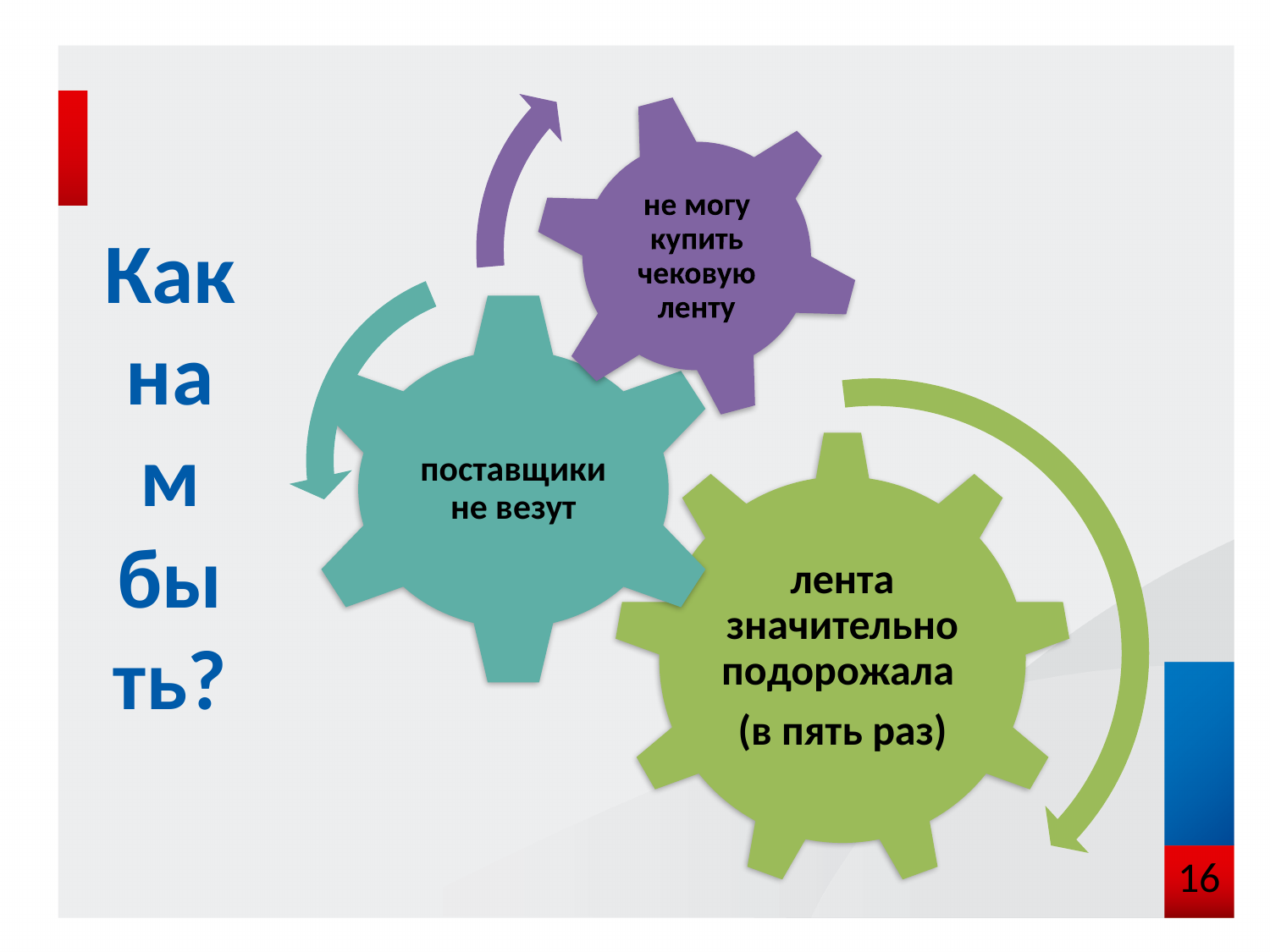

лента значительно подорожала
(в пять раз)
поставщики не везут
не могу купить чековую ленту
# Как нам быть?
16